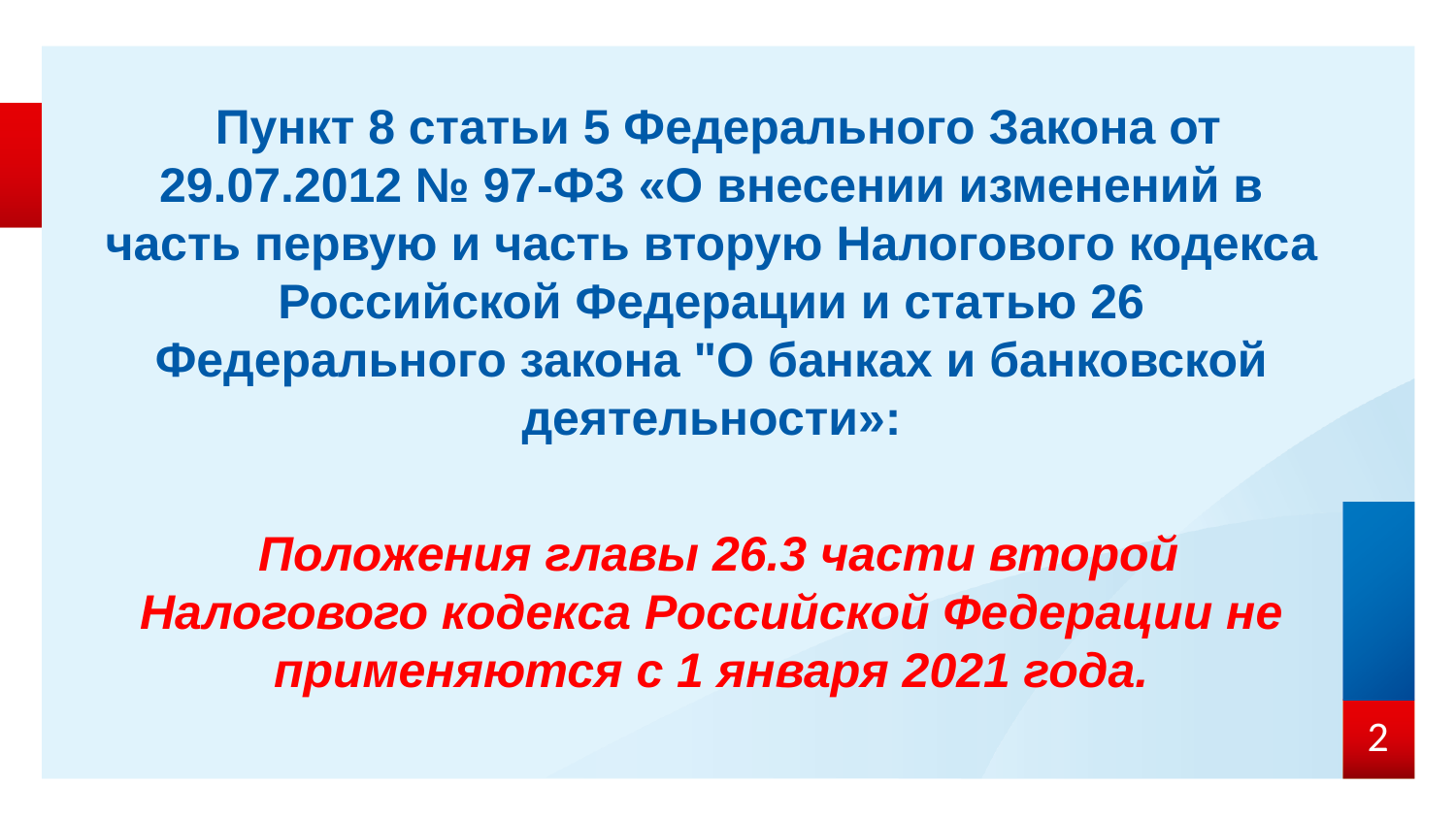

Пункт 8 статьи 5 Федерального Закона от 29.07.2012 № 97-ФЗ «О внесении изменений в часть первую и часть вторую Налогового кодекса Российской Федерации и статью 26 Федерального закона "О банках и банковской деятельности»:

Положения главы 26.3 части второй Налогового кодекса Российской Федерации не применяются с 1 января 2021 года.
2